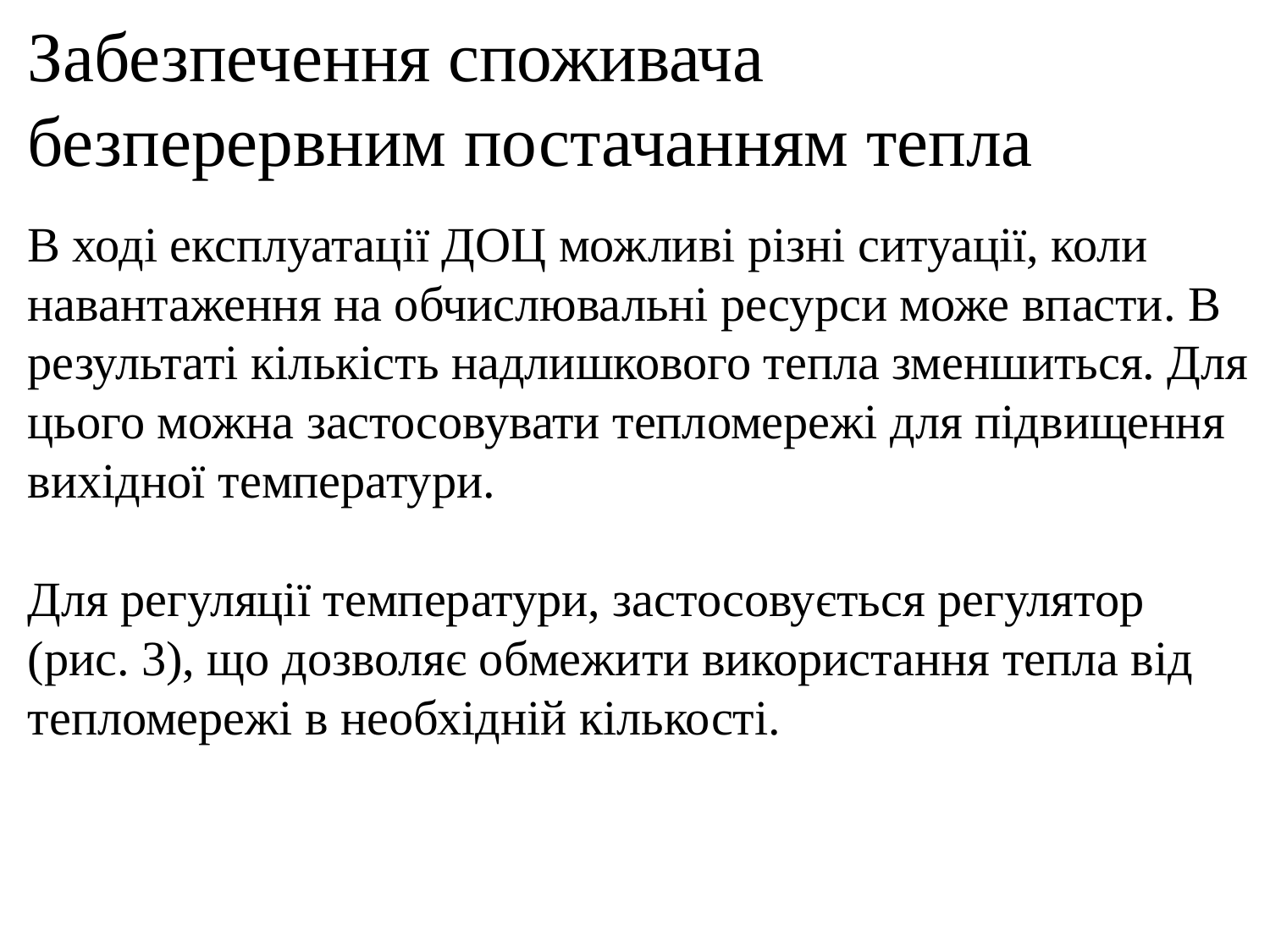

# Забезпечення споживача безперервним постачанням тепла
В ході експлуатації ДОЦ можливі різні ситуації, коли навантаження на обчислювальні ресурси може впасти. В результаті кількість надлишкового тепла зменшиться. Для цього можна застосовувати тепломережі для підвищення вихідної температури.
Для регуляції температури, застосовується регулятор (рис. 3), що дозволяє обмежити використання тепла від тепломережі в необхідній кількості.